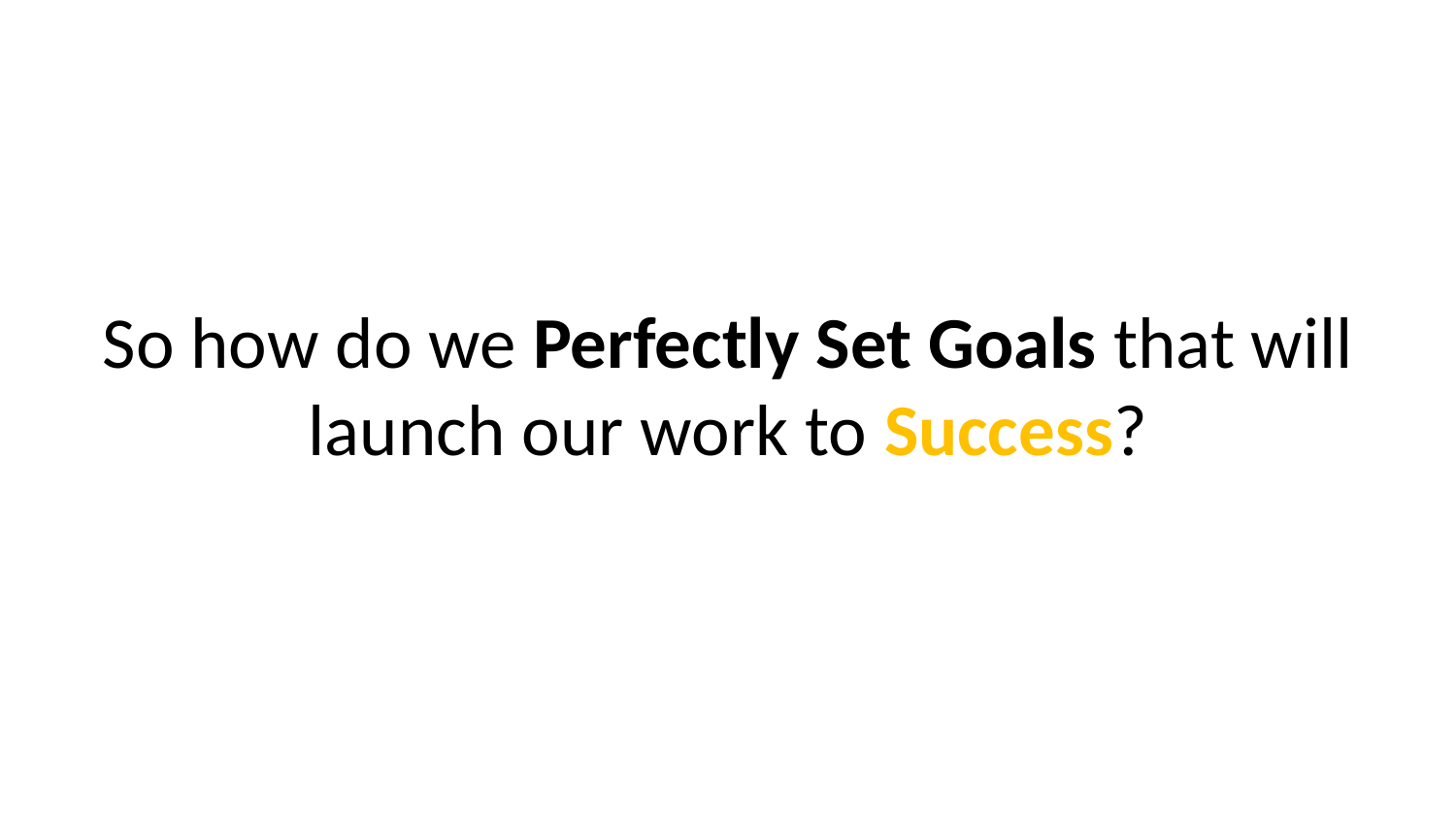

So how do we Perfectly Set Goals that will launch our work to Success?